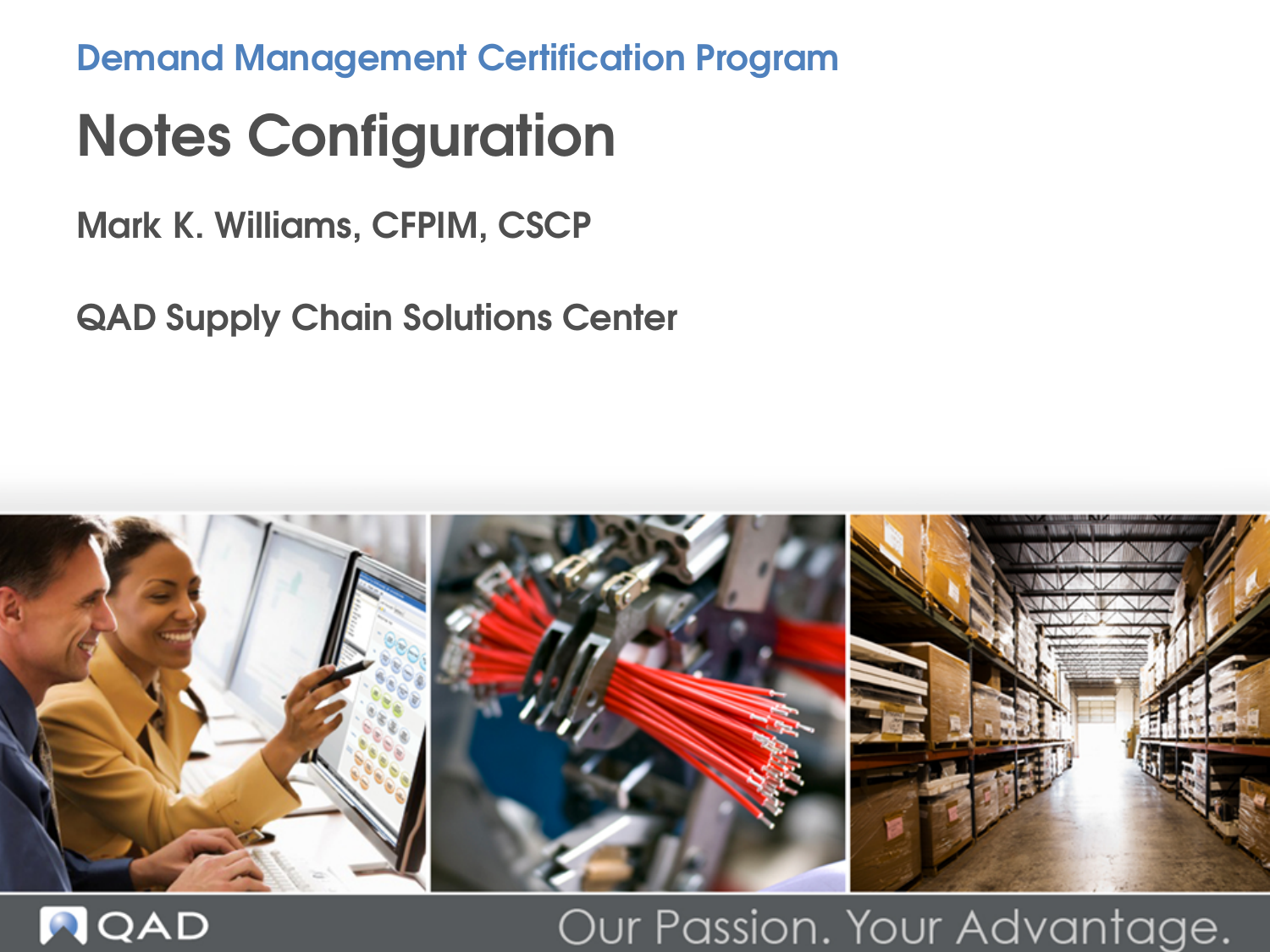

Demand Management Certification Program
# Notes Configuration
Mark K. Williams, CFPIM, CSCP
QAD Supply Chain Solutions Center